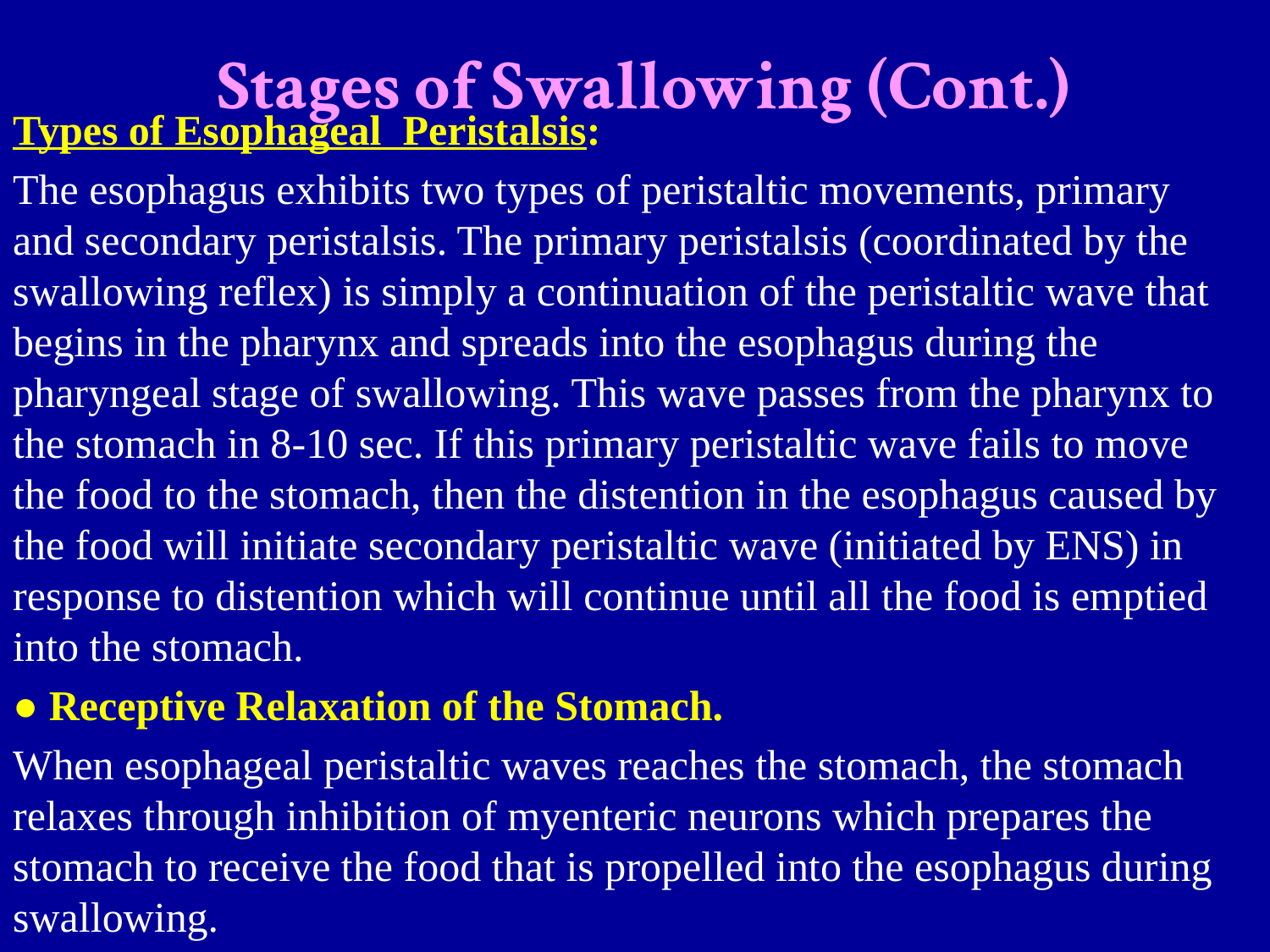

# Stages of Swallowing (Cont.)
Types of Esophageal  Peristalsis:
The esophagus exhibits two types of peristaltic movements, primary and secondary peristalsis. The primary peristalsis (coordinated by the swallowing reflex) is simply a continuation of the peristaltic wave that begins in the pharynx and spreads into the esophagus during the pharyngeal stage of swallowing. This wave passes from the pharynx to the stomach in 8-10 sec. If this primary peristaltic wave fails to move the food to the stomach, then the distention in the esophagus caused by the food will initiate secondary peristaltic wave (initiated by ENS) in response to distention which will continue until all the food is emptied into the stomach.
● Receptive Relaxation of the Stomach.
When esophageal peristaltic waves reaches the stomach, the stomach relaxes through inhibition of myenteric neurons which prepares the stomach to receive the food that is propelled into the esophagus during swallowing.